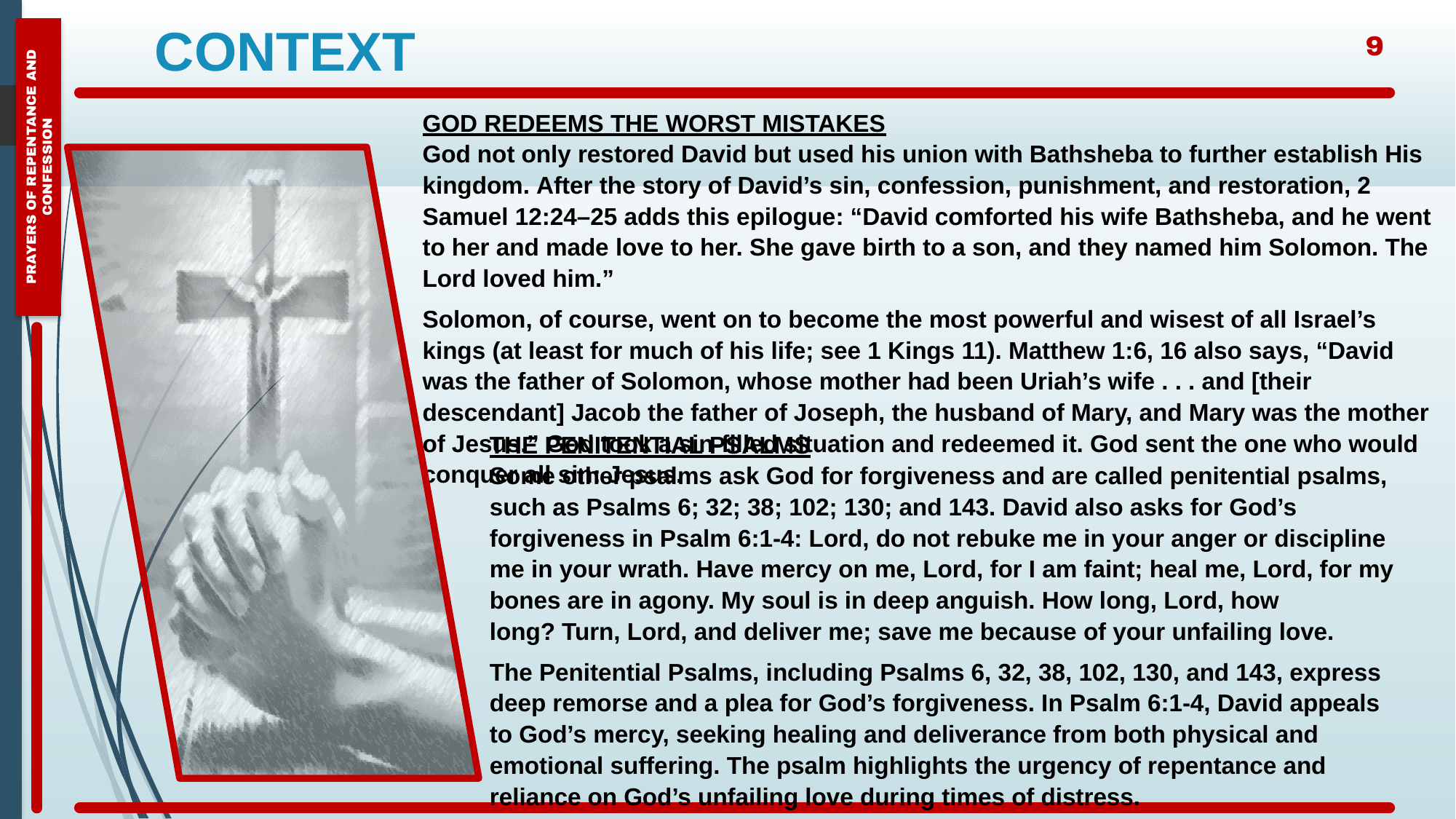

Context
9
God Redeems the Worst Mistakes
God not only restored David but used his union with Bathsheba to further establish His kingdom. After the story of David’s sin, confession, punishment, and restoration, 2 Samuel 12:24–25 adds this epilogue: “David comforted his wife Bathsheba, and he went to her and made love to her. She gave birth to a son, and they named him Solomon. The Lord loved him.”

Solomon, of course, went on to become the most powerful and wisest of all Israel’s kings (at least for much of his life; see 1 Kings 11). Matthew 1:6, 16 also says, “David was the father of Solomon, whose mother had been Uriah’s wife . . . and [their descendant] Jacob the father of Joseph, the husband of Mary, and Mary was the mother of Jesus.” God took a sin-filled situation and redeemed it. God sent the one who would conquer all sin: Jesus.
Prayers of Repentance and confession

The Penitential Psalms
Some other psalms ask God for forgiveness and are called penitential psalms, such as Psalms 6; 32; 38; 102; 130; and 143. David also asks for God’s forgiveness in Psalm 6:1-4: Lord, do not rebuke me in your anger or discipline me in your wrath. Have mercy on me, Lord, for I am faint; heal me, Lord, for my bones are in agony. My soul is in deep anguish. How long, Lord, how long? Turn, Lord, and deliver me; save me because of your unfailing love.

The Penitential Psalms, including Psalms 6, 32, 38, 102, 130, and 143, express deep remorse and a plea for God’s forgiveness. In Psalm 6:1-4, David appeals to God’s mercy, seeking healing and deliverance from both physical and emotional suffering. The psalm highlights the urgency of repentance and reliance on God’s unfailing love during times of distress.